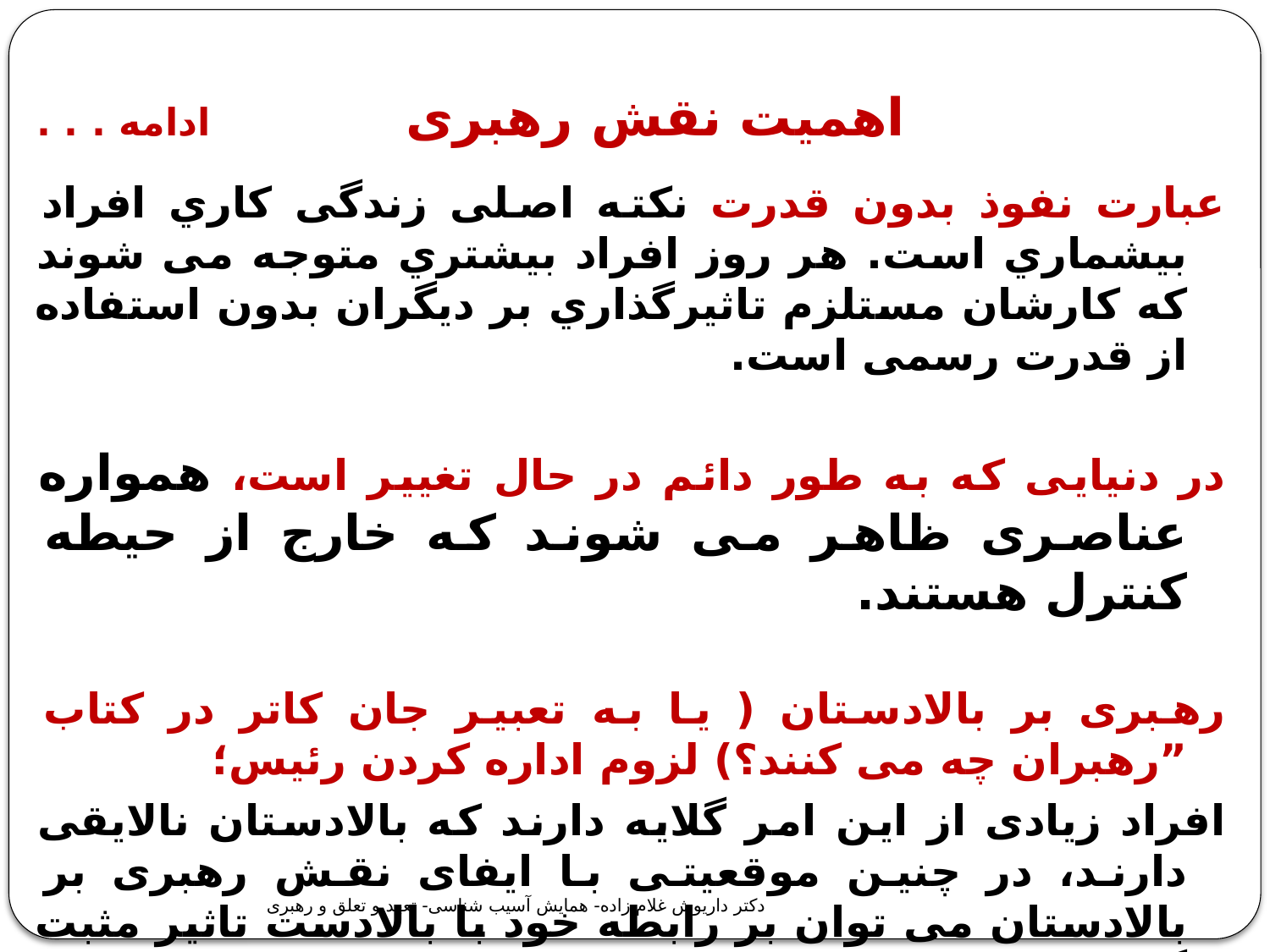

# اهمیت نقش رهبری           ادامه . . .
عبارت نفوذ بدون قدرت نکته اصلی زندگی کاري افراد بیشماري است. هر روز افراد بیشتري متوجه می شوند که کارشان مستلزم تاثیرگذاري بر دیگران بدون استفاده از قدرت رسمی است.

در دنیایی که به طور دائم در حال تغییر است، همواره عناصری ظاهر می شوند که خارج از حیطه کنترل هستند.

رهبری بر بالادستان ( یا به تعبیر جان کاتر در کتاب ”رهبران چه می کنند؟) لزوم اداره کردن رئیس؛
افراد زیادی از این امر گلایه دارند که بالادستان نالایقی دارند، در چنین موقعیتی با ایفای نقش رهبری بر بالادستان می توان بر رابطه خود با بالادست تاثیر مثبت گذاشت.
دکتر داریوش غلام زاده- همایش آسیب شناسی- تعهد و تعلق و رهبری